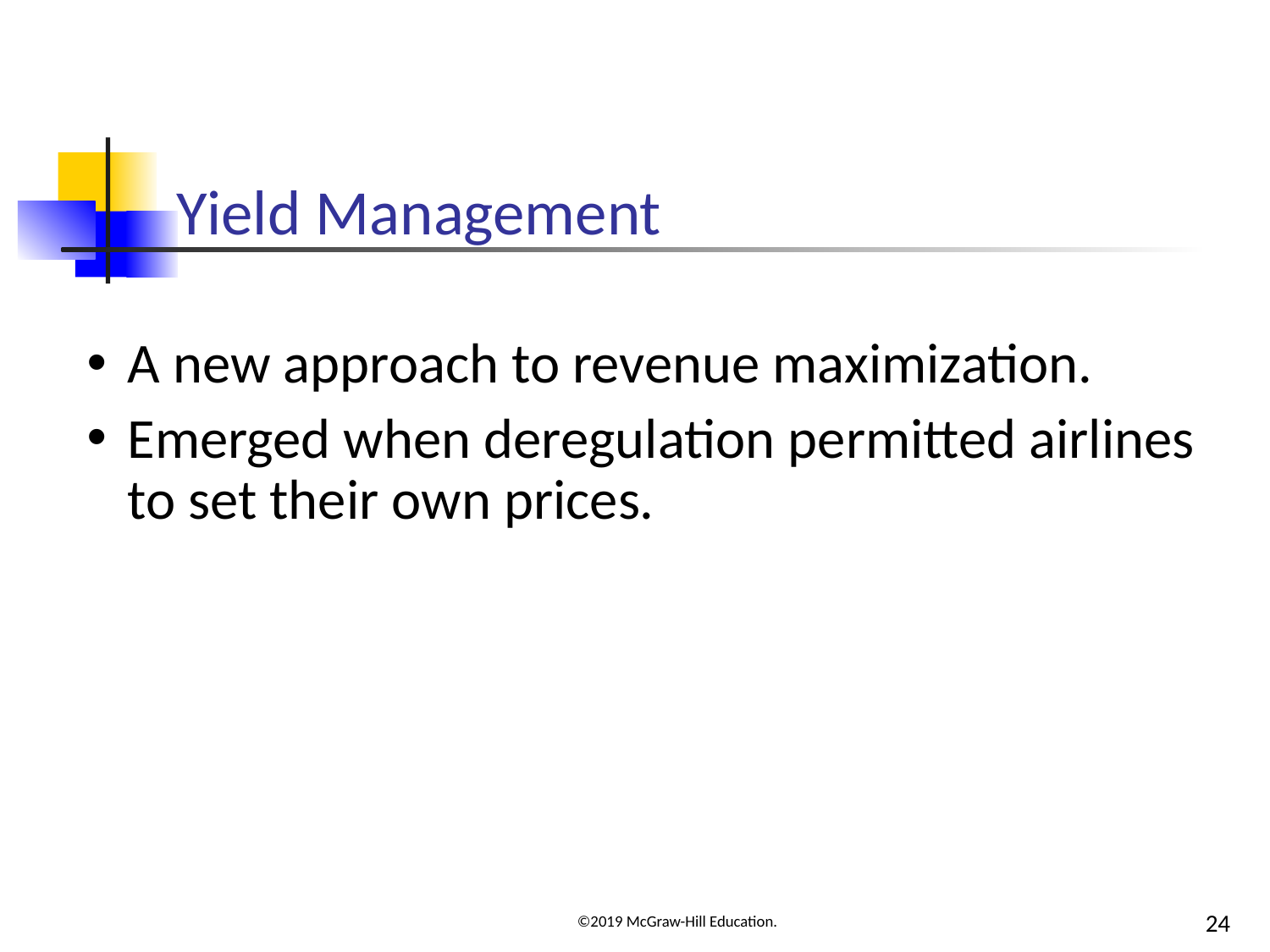

# Yield Management
A new approach to revenue maximization.
Emerged when deregulation permitted airlines to set their own prices.